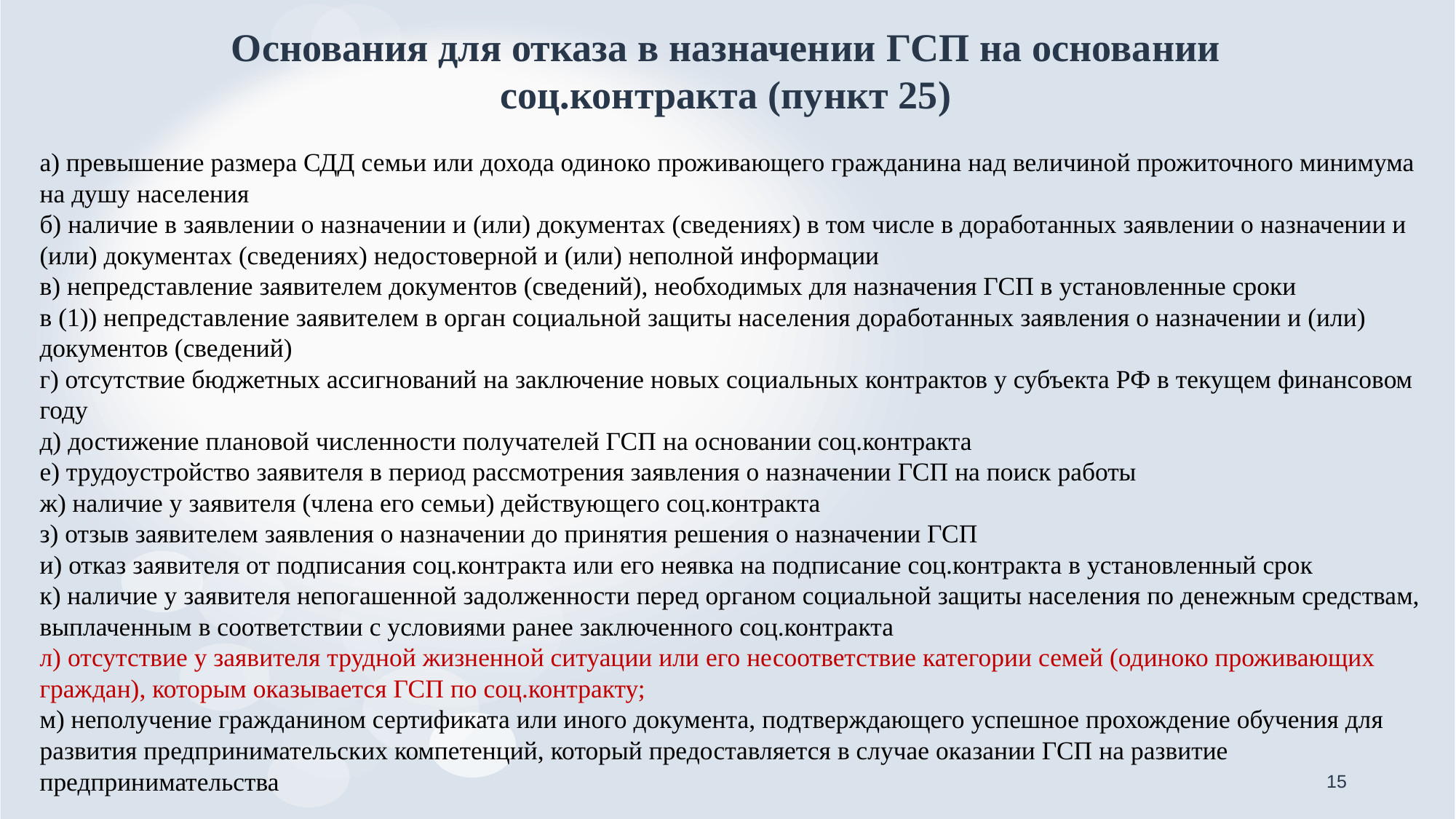

# Основания для отказа в назначении ГСП на основании соц.контракта (пункт 25)
а) превышение размера СДД семьи или дохода одиноко проживающего гражданина над величиной прожиточного минимума на душу населения
б) наличие в заявлении о назначении и (или) документах (сведениях) в том числе в доработанных заявлении о назначении и (или) документах (сведениях) недостоверной и (или) неполной информации
в) непредставление заявителем документов (сведений), необходимых для назначения ГСП в установленные сроки
в (1)) непредставление заявителем в орган социальной защиты населения доработанных заявления о назначении и (или) документов (сведений)
г) отсутствие бюджетных ассигнований на заключение новых социальных контрактов у субъекта РФ в текущем финансовом году
д) достижение плановой численности получателей ГСП на основании соц.контракта
е) трудоустройство заявителя в период рассмотрения заявления о назначении ГСП на поиск работы
ж) наличие у заявителя (члена его семьи) действующего соц.контракта
з) отзыв заявителем заявления о назначении до принятия решения о назначении ГСП
и) отказ заявителя от подписания соц.контракта или его неявка на подписание соц.контракта в установленный срок
к) наличие у заявителя непогашенной задолженности перед органом социальной защиты населения по денежным средствам, выплаченным в соответствии с условиями ранее заключенного соц.контракта
л) отсутствие у заявителя трудной жизненной ситуации или его несоответствие категории семей (одиноко проживающих граждан), которым оказывается ГСП по соц.контракту;
м) неполучение гражданином сертификата или иного документа, подтверждающего успешное прохождение обучения для развития предпринимательских компетенций, который предоставляется в случае оказании ГСП на развитие предпринимательства
15